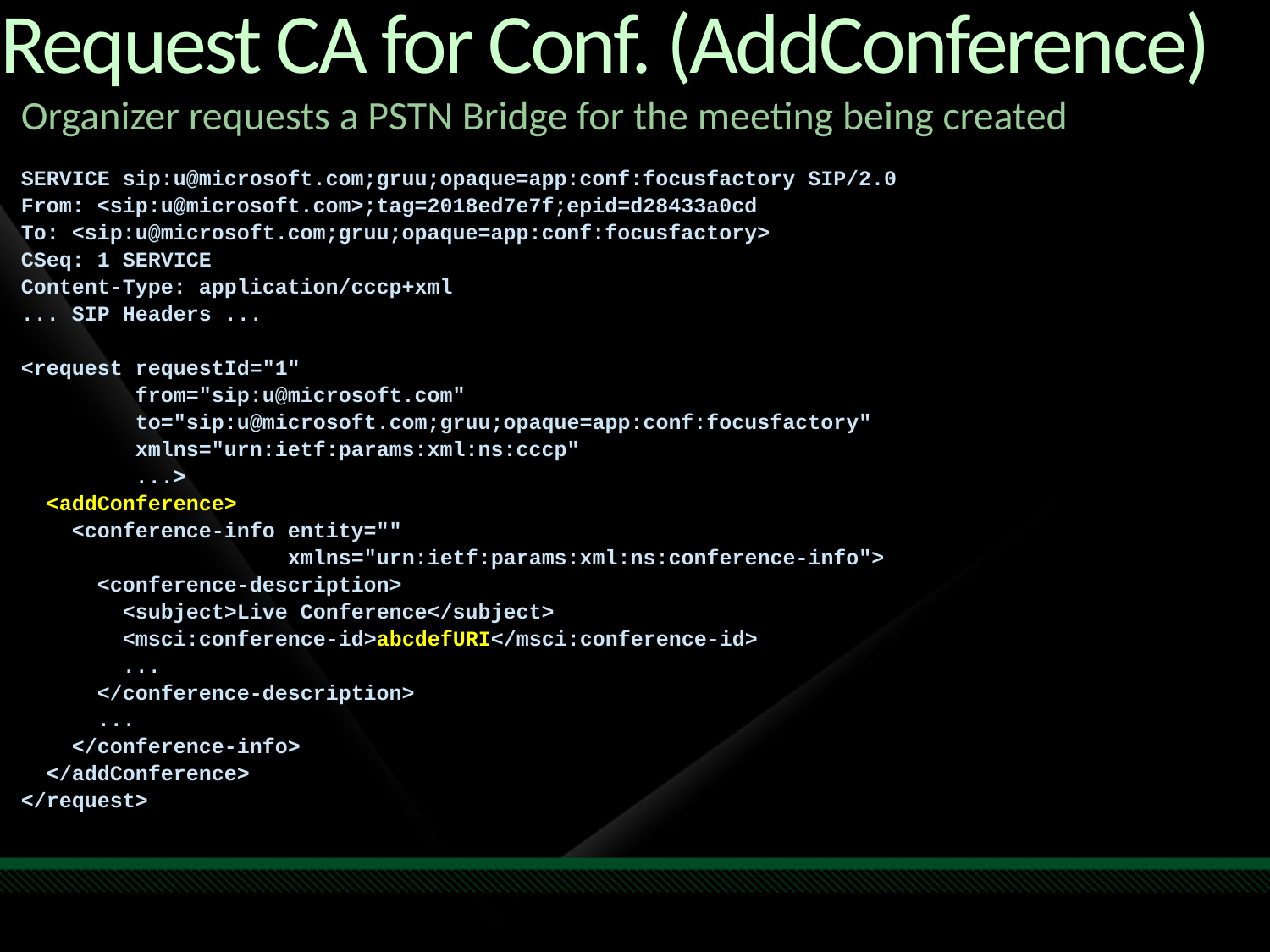

Request CA for Conf. (AddConference)
Organizer requests a PSTN Bridge for the meeting being created

SERVICE sip:u@microsoft.com;gruu;opaque=app:conf:focusfactory SIP/2.0
From: <sip:u@microsoft.com>;tag=2018ed7e7f;epid=d28433a0cd
To: <sip:u@microsoft.com;gruu;opaque=app:conf:focusfactory>
CSeq: 1 SERVICE
Content-Type: application/cccp+xml
... SIP Headers ...

<request requestId="1"
         from="sip:u@microsoft.com"
         to="sip:u@microsoft.com;gruu;opaque=app:conf:focusfactory"
         xmlns="urn:ietf:params:xml:ns:cccp"
         ...>
  <addConference>
    <conference-info entity=""
                     xmlns="urn:ietf:params:xml:ns:conference-info">
      <conference-description>
        <subject>Live Conference</subject>
        <msci:conference-id>abcdefURI</msci:conference-id>
        ...
      </conference-description>
      ...
    </conference-info>
  </addConference>
</request>